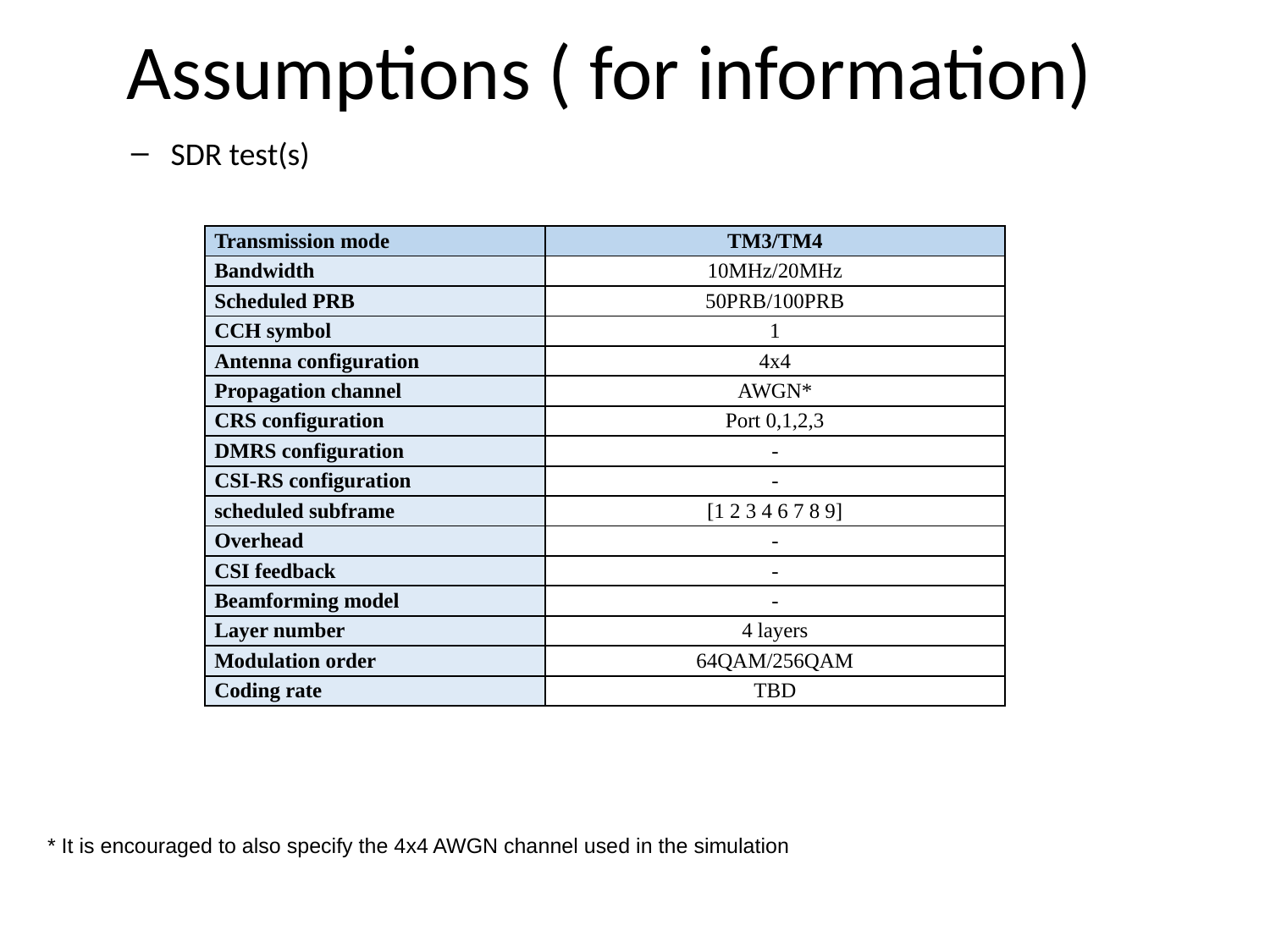

# Assumptions ( for information)
SDR test(s)
| Transmission mode | TM3/TM4 |
| --- | --- |
| Bandwidth | 10MHz/20MHz |
| Scheduled PRB | 50PRB/100PRB |
| CCH symbol | 1 |
| Antenna configuration | 4x4 |
| Propagation channel | AWGN\* |
| CRS configuration | Port 0,1,2,3 |
| DMRS configuration | - |
| CSI-RS configuration | - |
| scheduled subframe | [1 2 3 4 6 7 8 9] |
| Overhead | - |
| CSI feedback | - |
| Beamforming model | - |
| Layer number | 4 layers |
| Modulation order | 64QAM/256QAM |
| Coding rate | TBD |
* It is encouraged to also specify the 4x4 AWGN channel used in the simulation